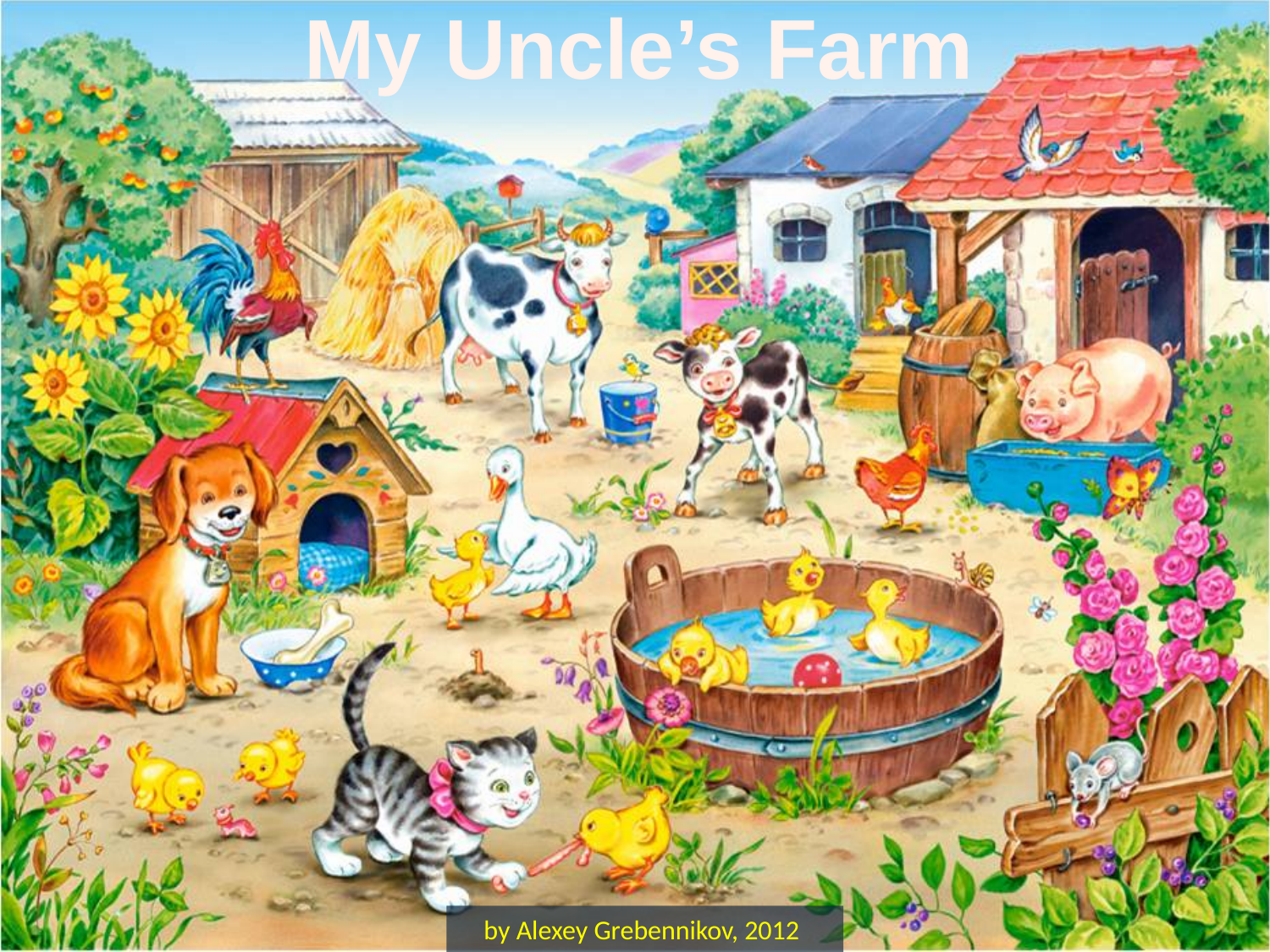

My Uncle’s Farm
by Alexey Grebennikov, 2012